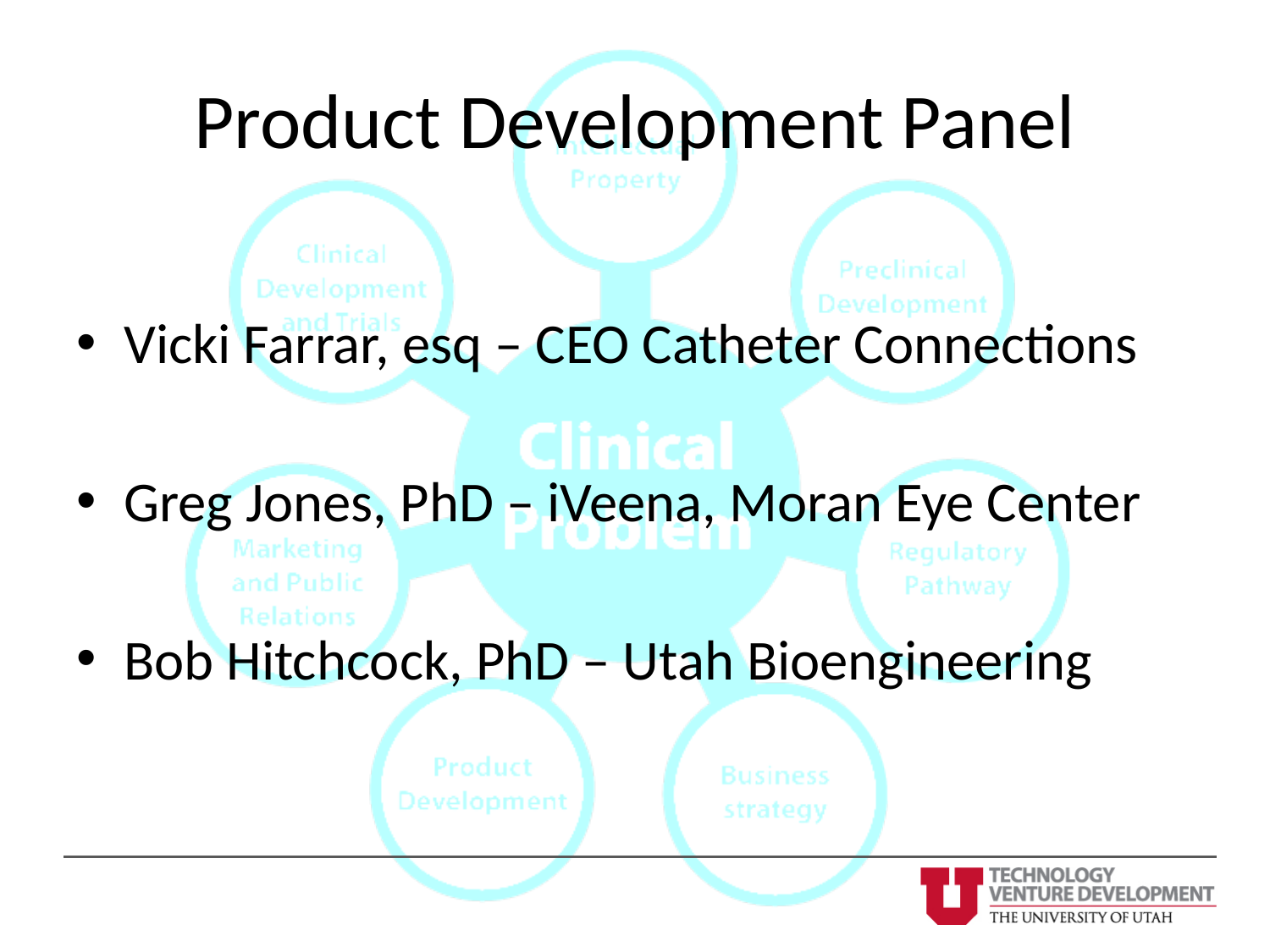

# Product Development Panel

Vicki Farrar, esq – CEO Catheter Connections

Greg Jones, PhD – iVeena, Moran Eye Center

Bob Hitchcock, PhD – Utah Bioengineering